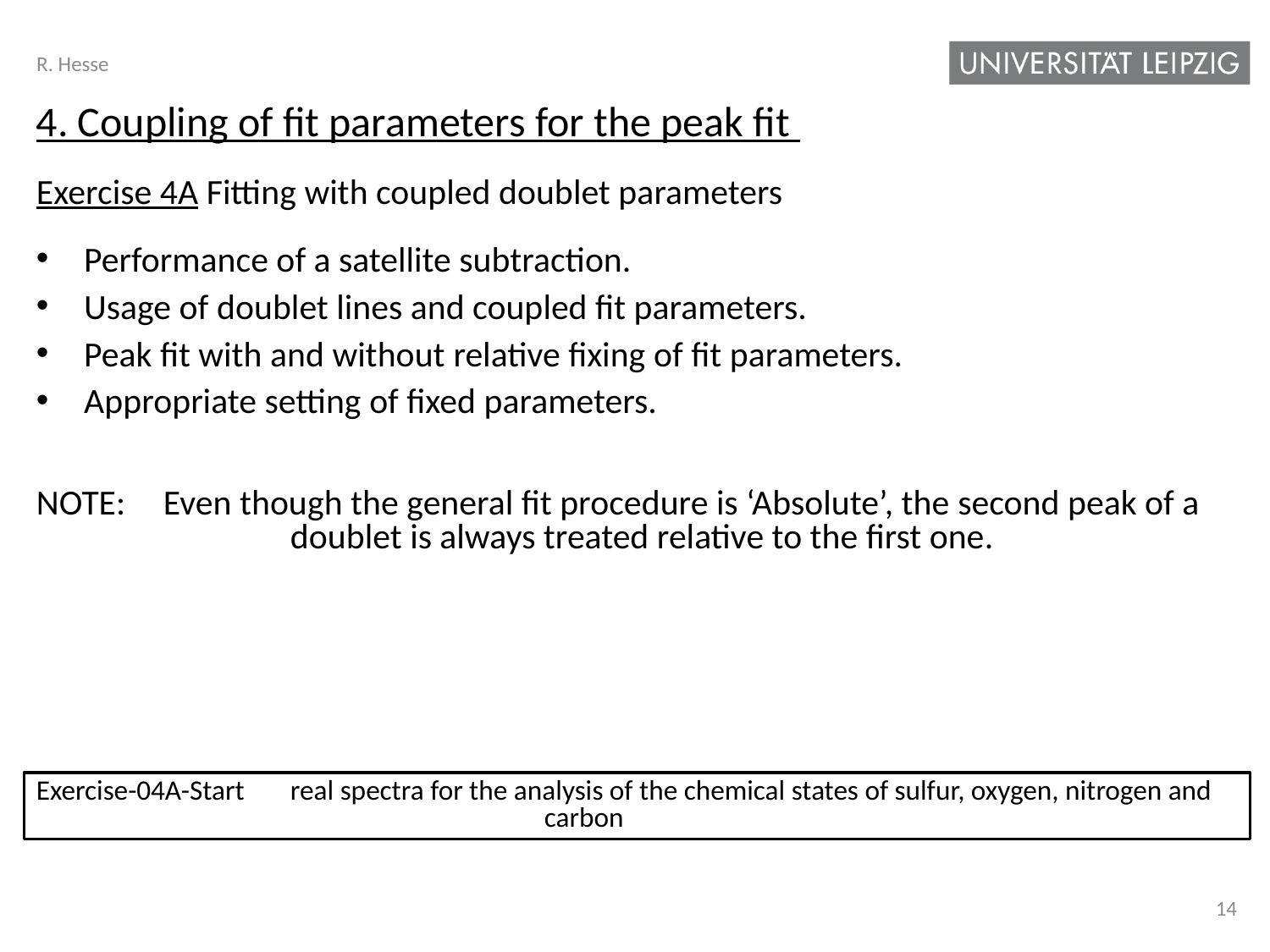

R. Hesse
4. Coupling of fit parameters for the peak fit
Exercise 4A Fitting with coupled doublet parameters

Performance of a satellite subtraction.

Usage of doublet lines and coupled fit parameters.

Peak fit with and without relative fixing of fit parameters.

Appropriate setting of fixed parameters.

Note:	Even though the general fit procedure is ‘Absolute’, the second peak of a 		doublet is always treated relative to the first one.

Exercise-04A-Start	real spectra for the analysis of the chemical states of sulfur, oxygen, nitrogen and 				carbon
14